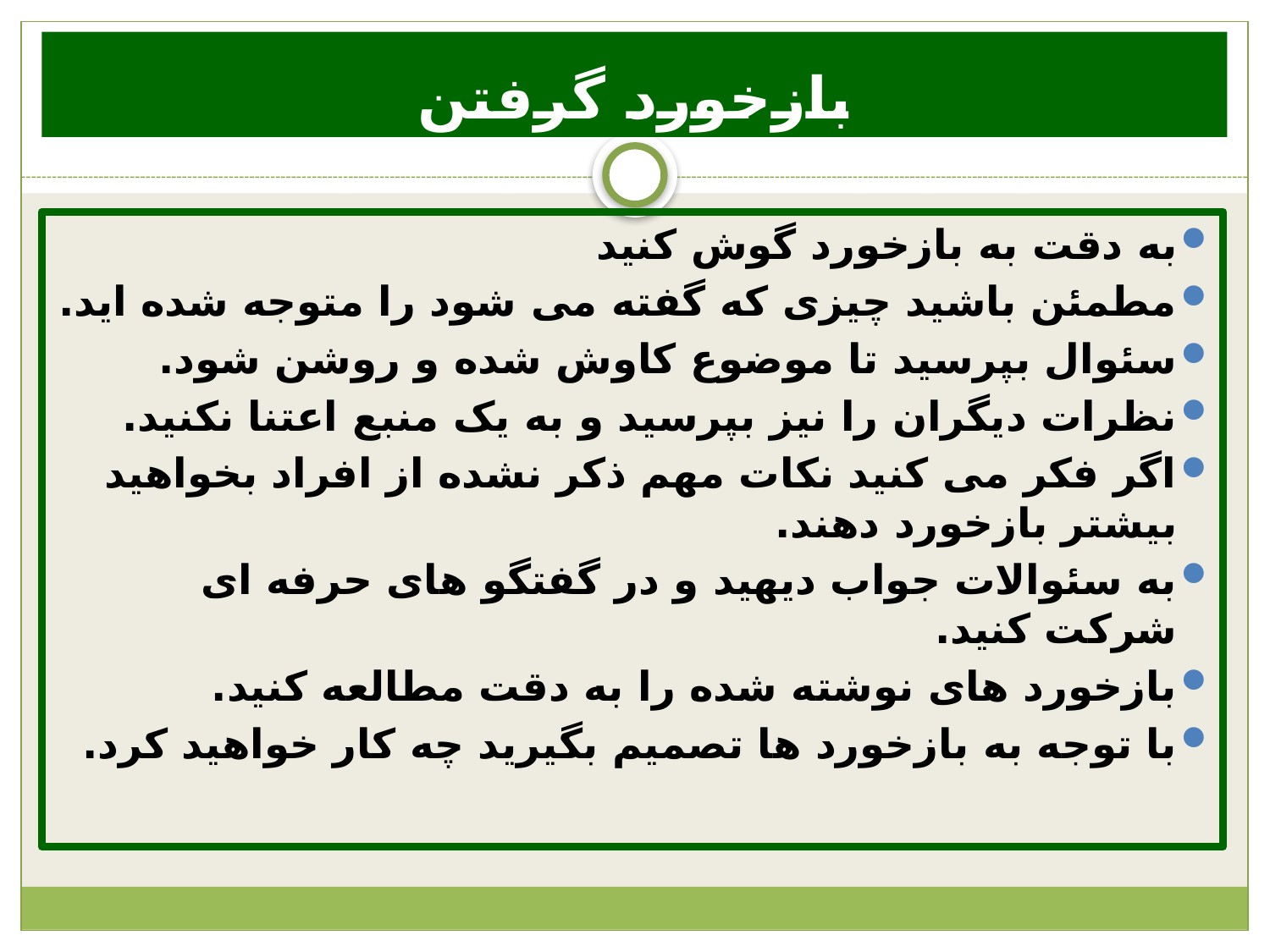

# بازخورد گرفتن
به دقت به بازخورد گوش کنید
مطمئن باشید چیزی که گفته می شود را متوجه شده اید.
سئوال بپرسید تا موضوع کاوش شده و روشن شود.
نظرات دیگران را نیز بپرسید و به یک منبع اعتنا نکنید.
اگر فکر می کنید نکات مهم ذکر نشده از افراد بخواهید بیشتر بازخورد دهند.
به سئوالات جواب دیهید و در گفتگو های حرفه ای شرکت کنید.
بازخورد های نوشته شده را به دقت مطالعه کنید.
با توجه به بازخورد ها تصمیم بگیرید چه کار خواهید کرد.